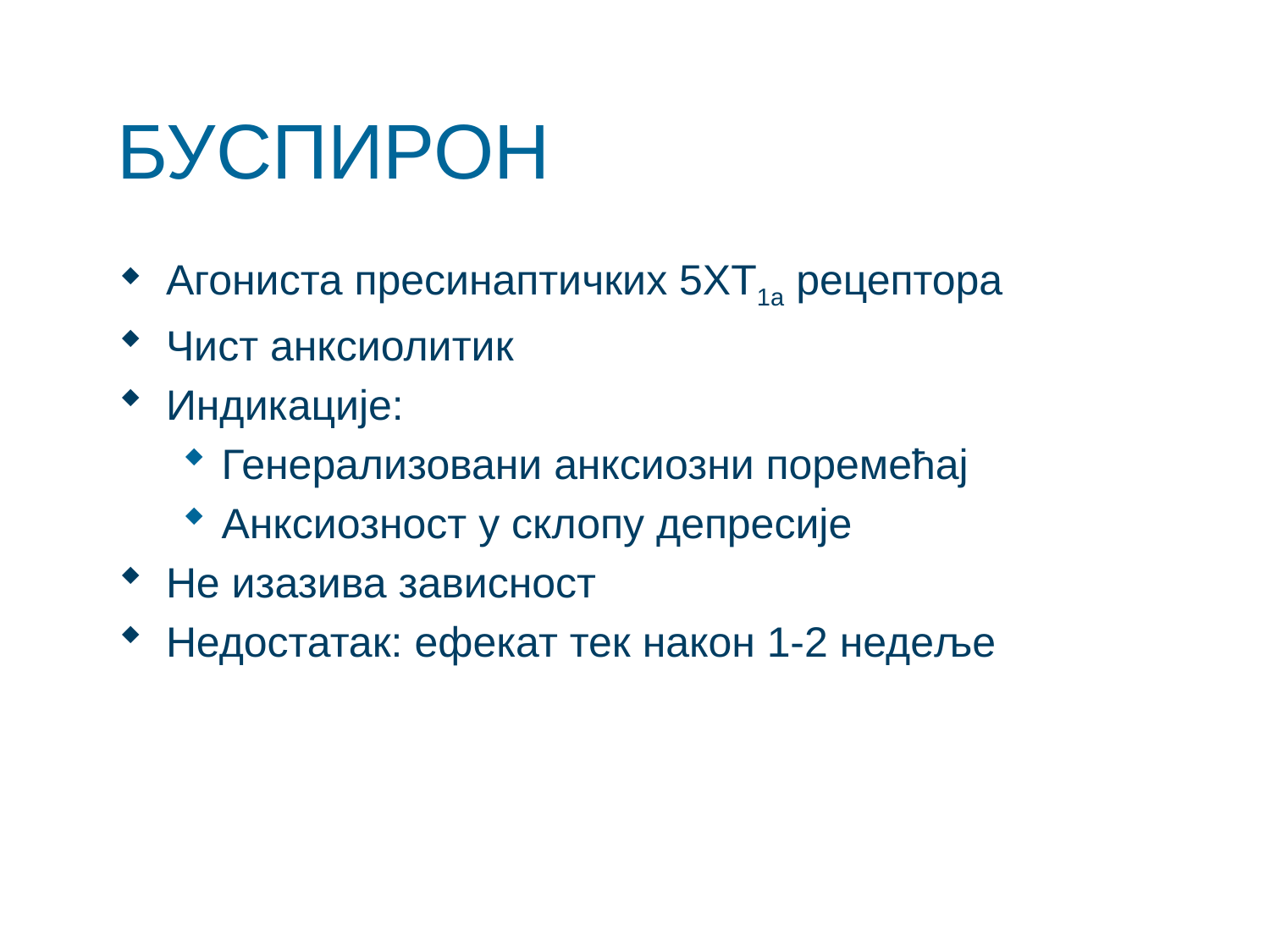

# БУСПИРОН
Агониста пресинаптичких 5ХТ1а рецептора
Чист анксиолитик
Индикације:
Генерализовани анксиозни поремећај
Анксиозност у склопу депресије
Не изазива зависност
Недостатак: ефекат тек након 1-2 недеље